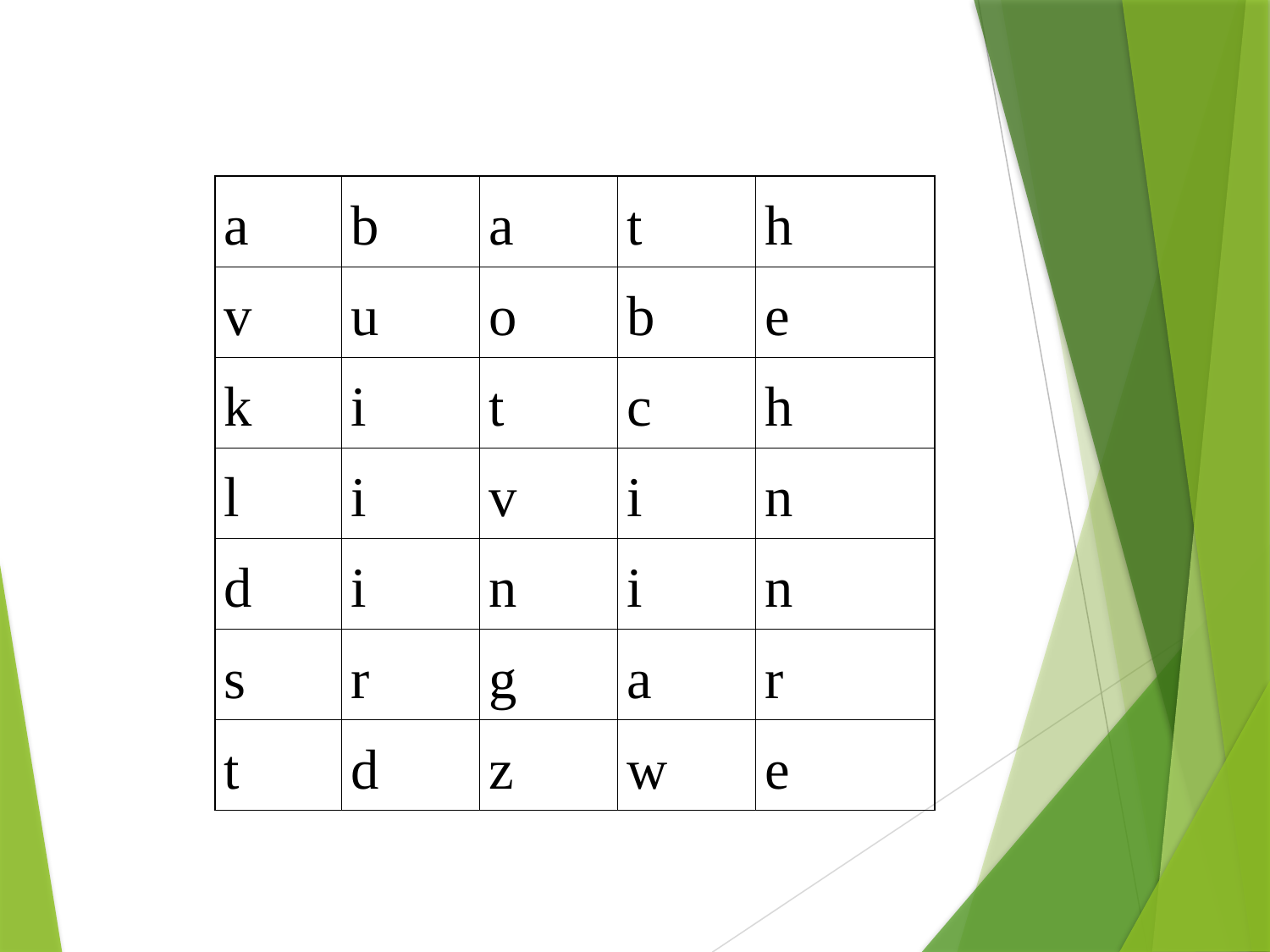

| a | b | a | t | h |
| --- | --- | --- | --- | --- |
| v | u | o | b | e |
| k | i | t | c | h |
| l | i | v | i | n |
| d | i | n | i | n |
| s | r | g | a | r |
| t | d | z | w | e |